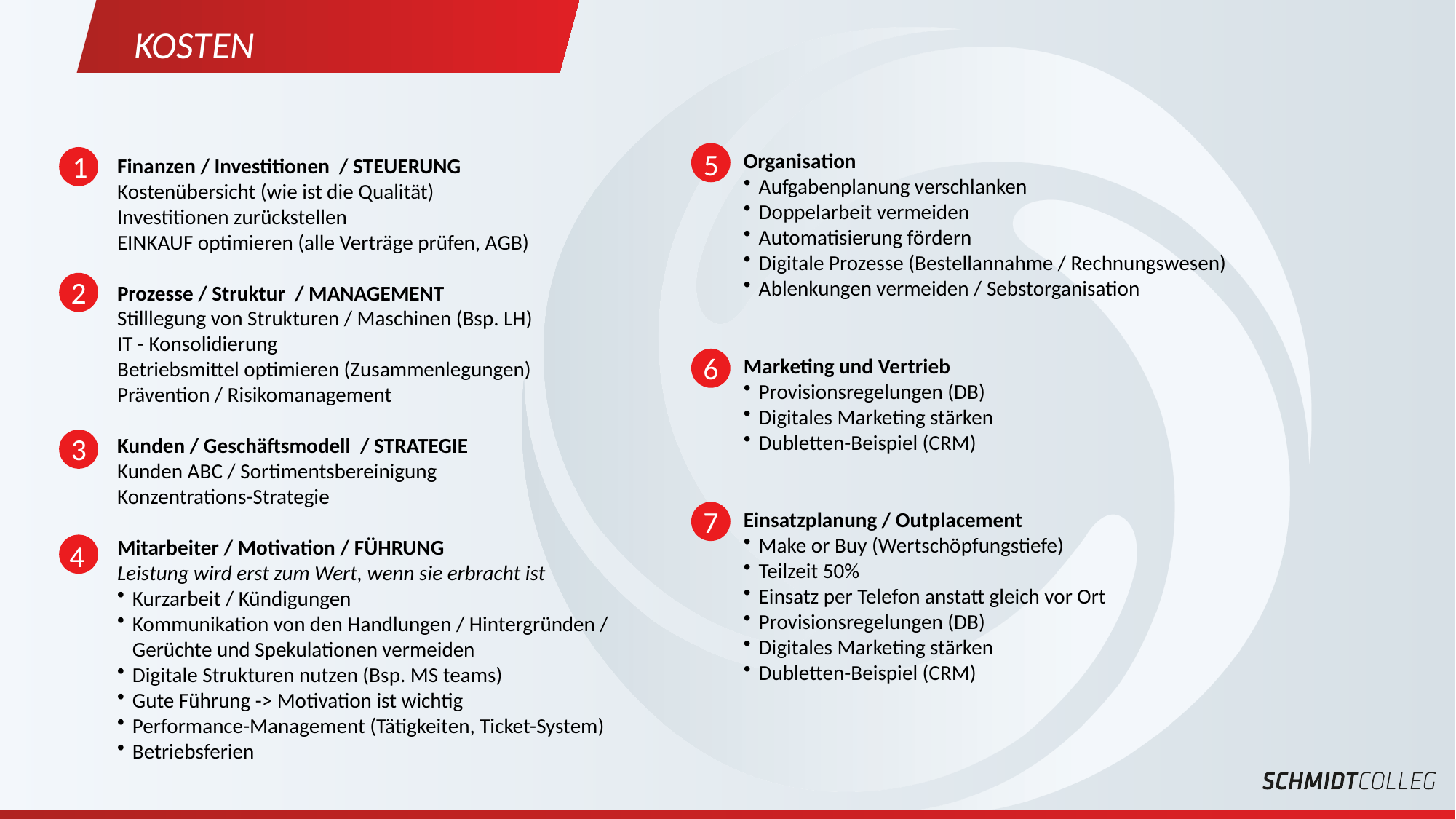

Kosten

5
Organisation
Aufgabenplanung verschlanken
Doppelarbeit vermeiden
Automatisierung fördern
Digitale Prozesse (Bestellannahme / Rechnungswesen)
Ablenkungen vermeiden / Sebstorganisation
1

Finanzen / Investitionen  / STEUERUNG
Kostenübersicht (wie ist die Qualität)
Investitionen zurückstellen
EINKAUF optimieren (alle Verträge prüfen, AGB)
Prozesse / Struktur  / MANAGEMENT
Stilllegung von Strukturen / Maschinen (Bsp. LH)
IT - Konsolidierung
Betriebsmittel optimieren (Zusammenlegungen)
Prävention / Risikomanagement
Kunden / Geschäftsmodell  / STRATEGIE
Kunden ABC / Sortimentsbereinigung
Konzentrations-Strategie

Mitarbeiter / Motivation / FÜHRUNG
Leistung wird erst zum Wert, wenn sie erbracht ist
Kurzarbeit / Kündigungen
Kommunikation von den Handlungen / Hintergründen / Gerüchte und Spekulationen vermeiden
Digitale Strukturen nutzen (Bsp. MS teams)
Gute Führung -> Motivation ist wichtig
Performance-Management (Tätigkeiten, Ticket-System)
Betriebsferien

2

6
Marketing und Vertrieb
Provisionsregelungen (DB)
Digitales Marketing stärken
Dubletten-Beispiel (CRM)

3

7
Einsatzplanung / Outplacement
Make or Buy (Wertschöpfungstiefe)
Teilzeit 50%
Einsatz per Telefon anstatt gleich vor Ort
Provisionsregelungen (DB)
Digitales Marketing stärken
Dubletten-Beispiel (CRM)

4